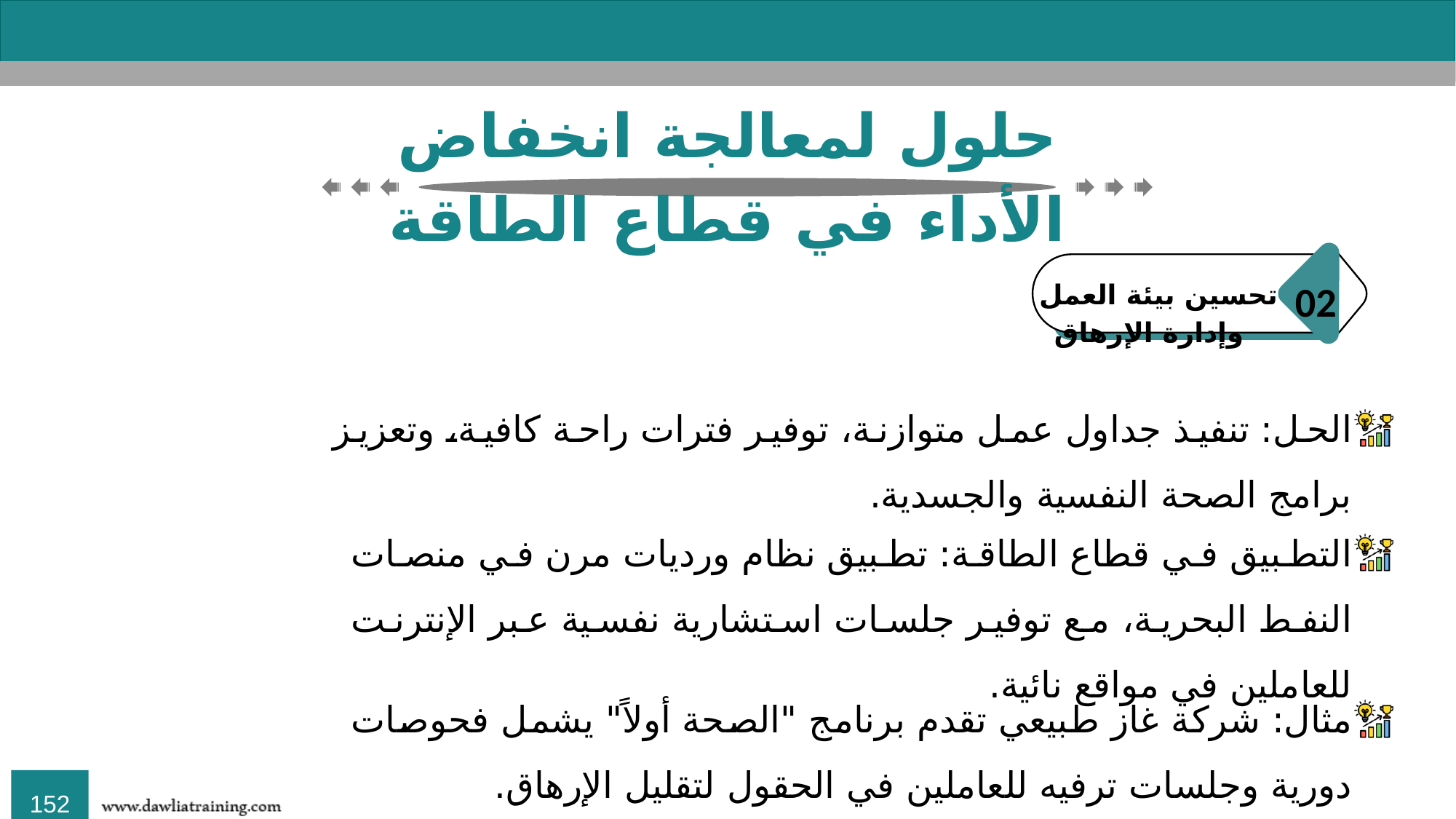

حلول لمعالجة انخفاض الأداء في قطاع الطاقة

تحسين بيئة العمل وإدارة الإرهاق
02
الحل: تنفيذ جداول عمل متوازنة، توفير فترات راحة كافية، وتعزيز برامج الصحة النفسية والجسدية.
التطبيق في قطاع الطاقة: تطبيق نظام ورديات مرن في منصات النفط البحرية، مع توفير جلسات استشارية نفسية عبر الإنترنت للعاملين في مواقع نائية.
مثال: شركة غاز طبيعي تقدم برنامج "الصحة أولاً" يشمل فحوصات دورية وجلسات ترفيه للعاملين في الحقول لتقليل الإرهاق.